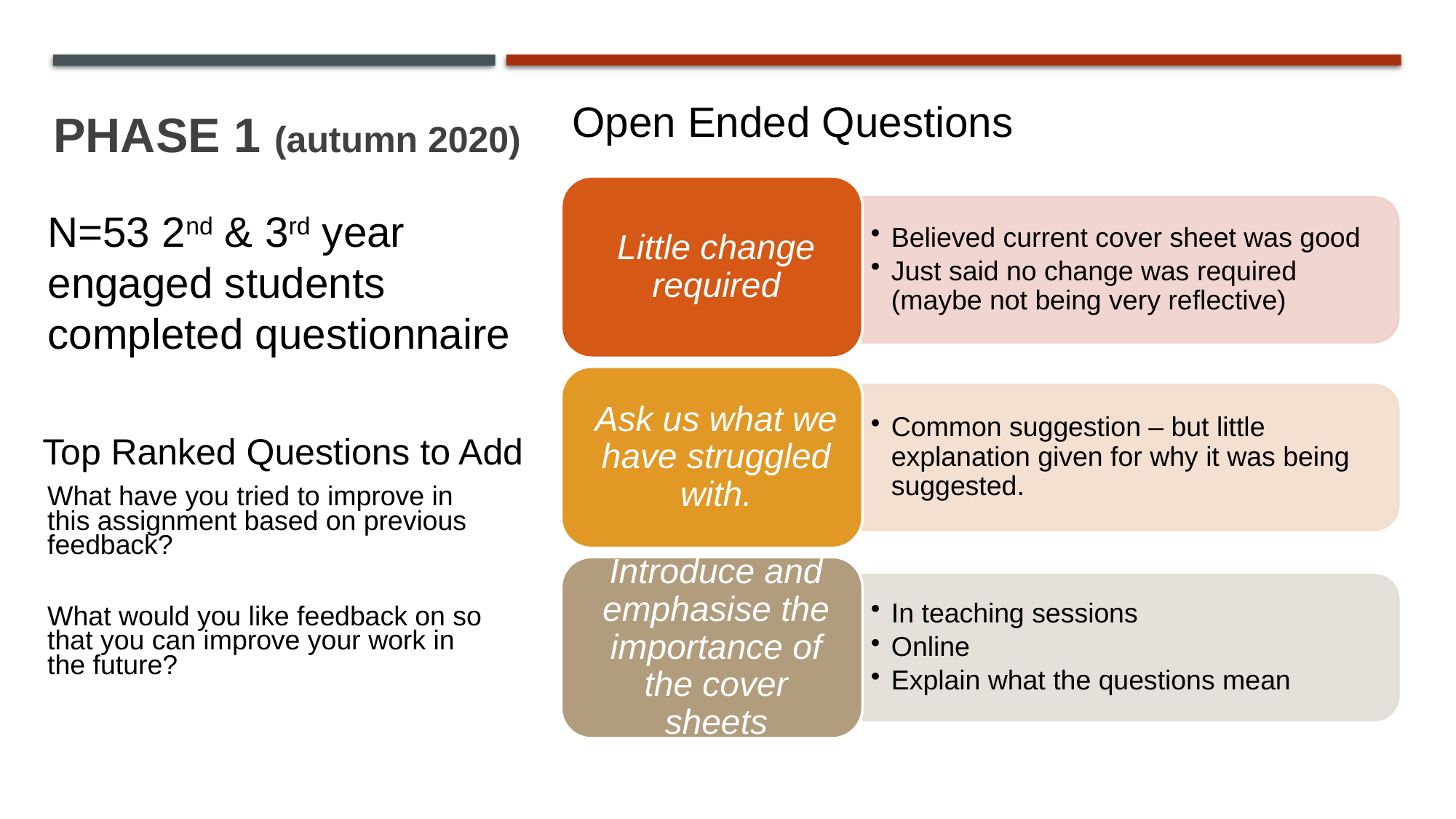

# Open Ended Questions
Phase 1 (autumn 2020)
Believed current cover sheet was good
Just said no change was required (maybe not being very reflective)
Little change required
Common suggestion – but little explanation given for why it was being suggested.
Ask us what we have struggled with.
In teaching sessions
Online
Explain what the questions mean
Introduce and emphasise the importance of the cover sheets
N=53 2nd & 3rd year engaged students completed questionnaire
Top Ranked Questions to Add
| What have you tried to improve in this assignment based on previous feedback? |
| --- |
| What would you like feedback on so that you can improve your work in the future? |